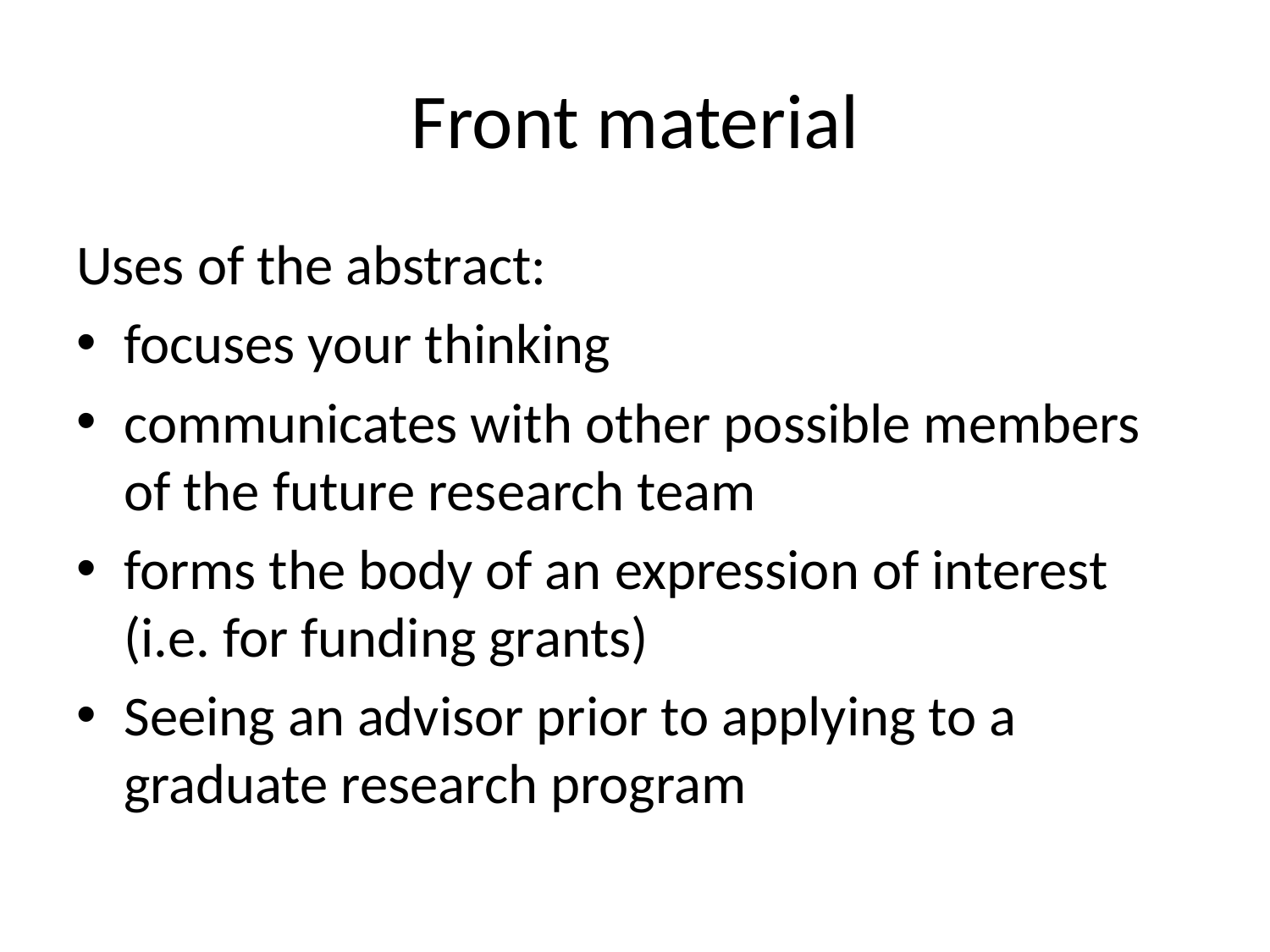

# Front material
Uses of the abstract:
focuses your thinking
communicates with other possible members of the future research team
forms the body of an expression of interest (i.e. for funding grants)
Seeing an advisor prior to applying to a graduate research program